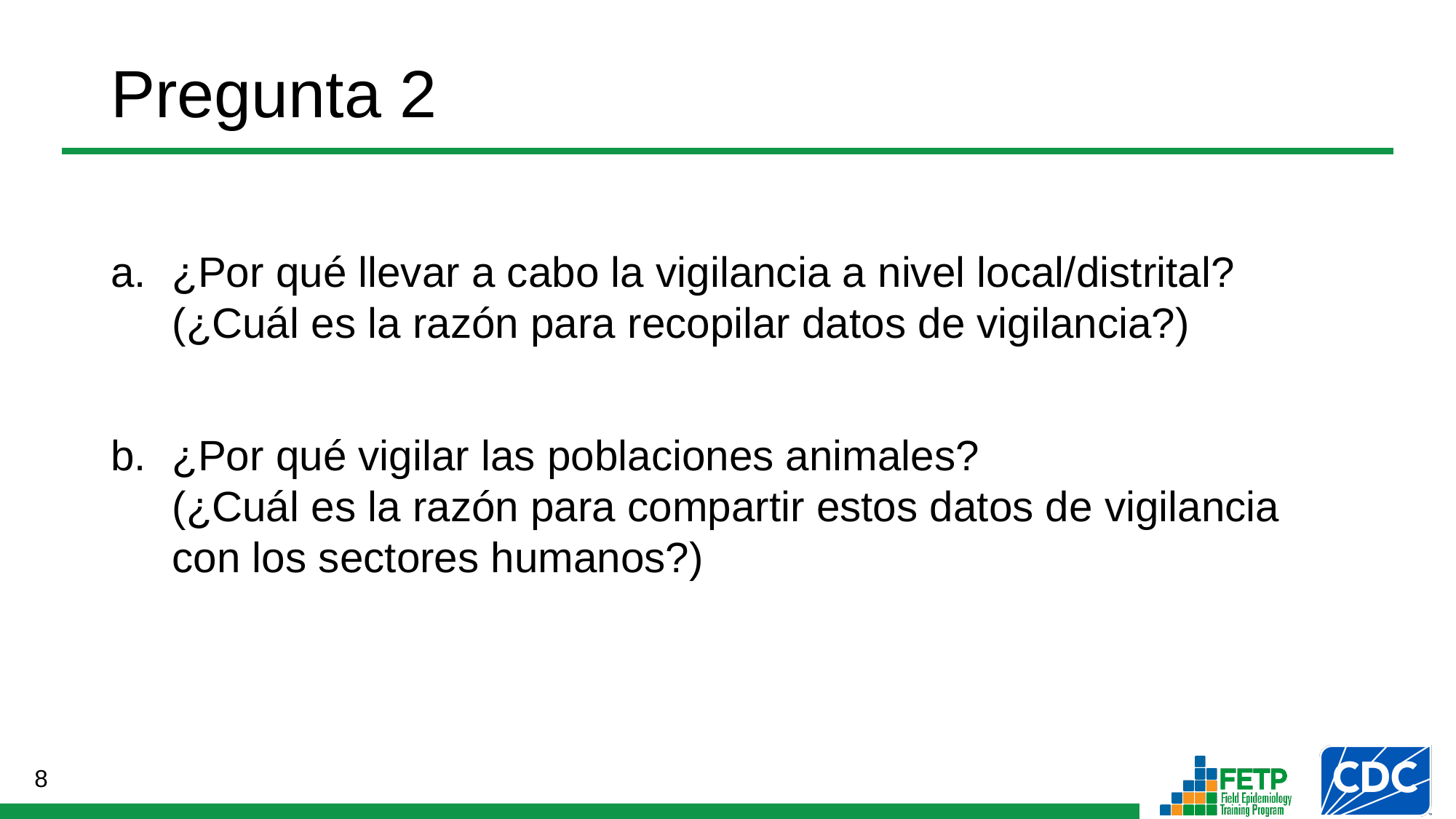

# Pregunta 2
¿Por qué llevar a cabo la vigilancia a nivel local/distrital?          (¿Cuál es la razón para recopilar datos de vigilancia?)

¿Por qué vigilar las poblaciones animales?
(¿Cuál es la razón para compartir estos datos de vigilancia con los sectores humanos?)